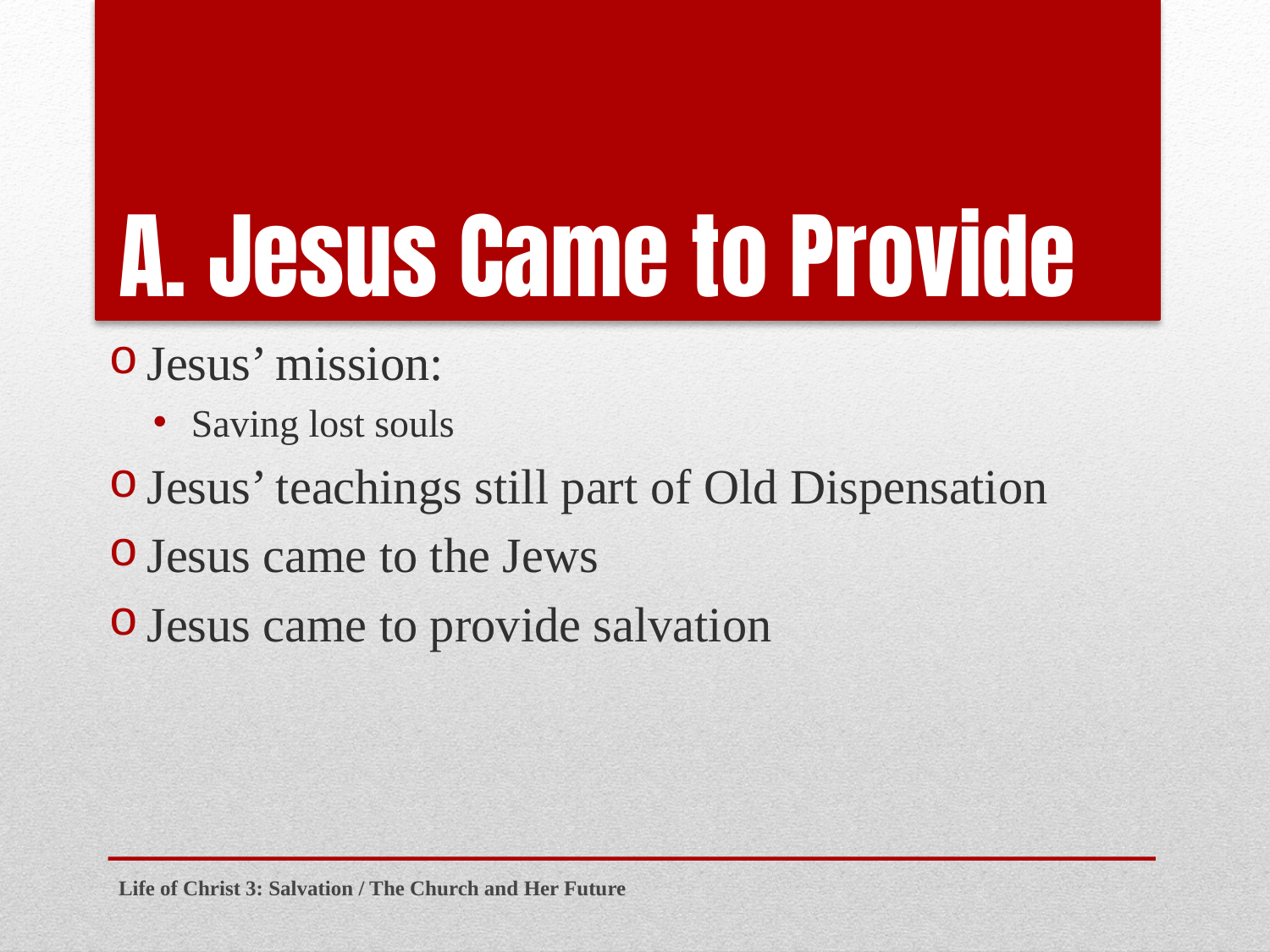

# A. Jesus Came to Provide
Jesus’ mission:
Saving lost souls
Jesus’ teachings still part of Old Dispensation
Jesus came to the Jews
Jesus came to provide salvation
Life of Christ 3: Salvation / The Church and Her Future